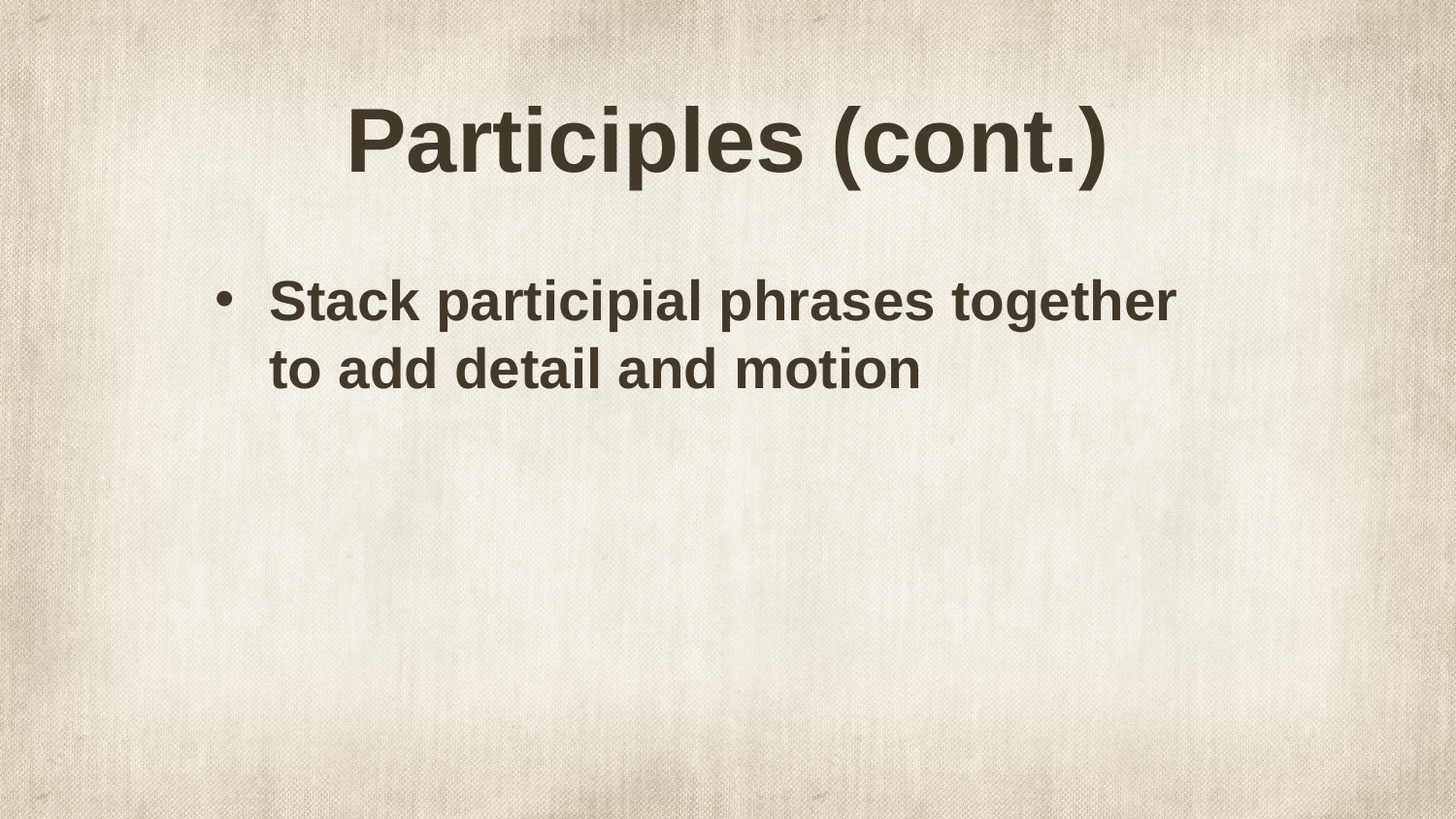

# Participles (cont.)
Stack participial phrases together to add detail and motion